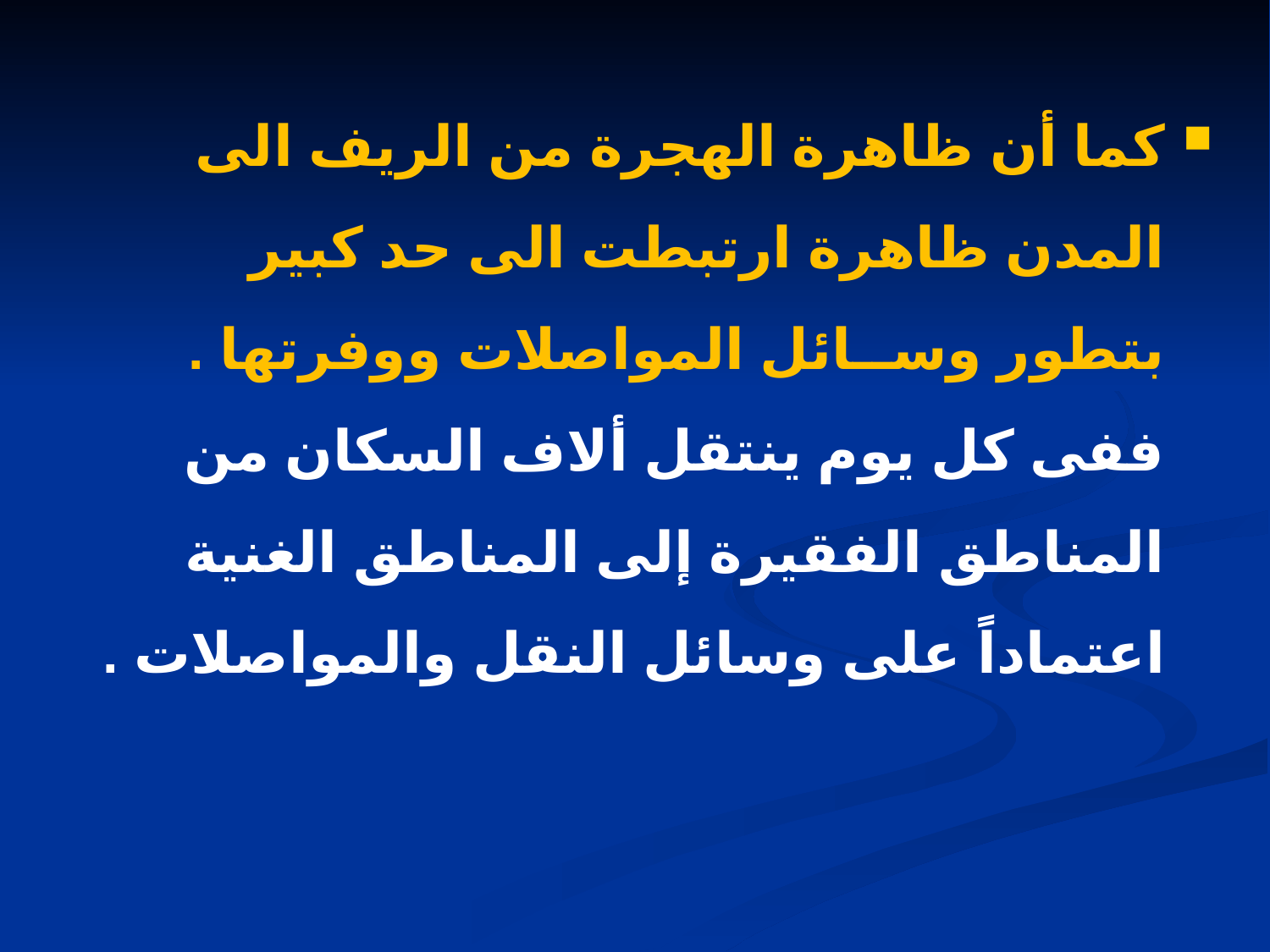

كما أن ظاهرة الهجرة من الريف الى المدن ظاهرة ارتبطت الى حد كبير بتطور وســائل المواصلات ووفرتها . ففى كل يوم ينتقل ألاف السكان من المناطق الفقيرة إلى المناطق الغنية اعتماداً على وسائل النقل والمواصلات .